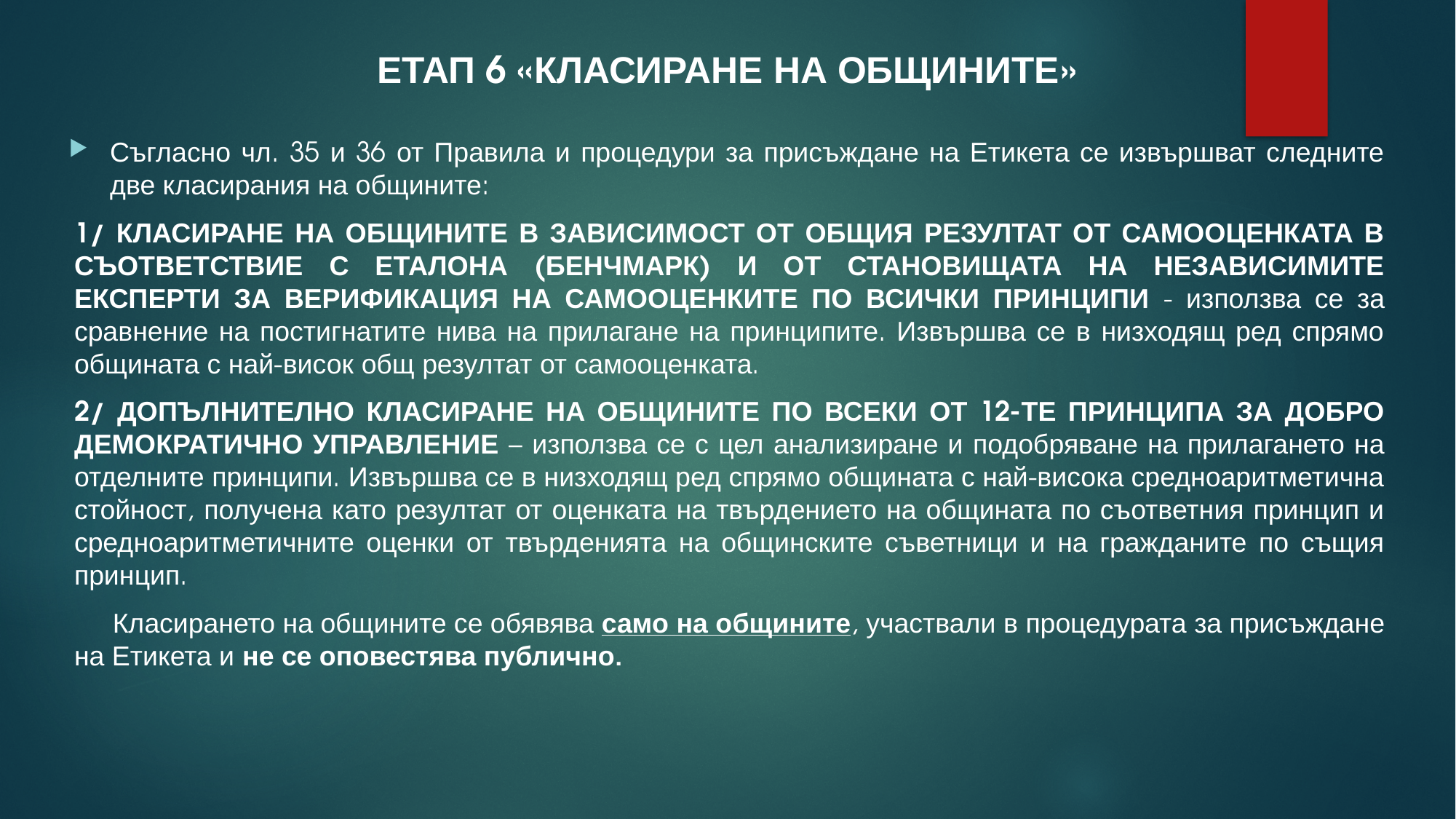

# ЕТАП 6 «КЛАСИРАНЕ НА ОБЩИНИТЕ»

Съгласно чл. 35 и 36 от Правила и процедури за присъждане на Етикета се извършват следните две класирания на общините:
1/ КЛАСИРАНЕ НА ОБЩИНИТЕ В ЗАВИСИМОСТ ОТ ОБЩИЯ РЕЗУЛТАТ ОТ САМООЦЕНКАТА В СЪОТВЕТСТВИЕ С ЕТАЛОНА (БЕНЧМАРК) И ОТ СТАНОВИЩАТА НА НЕЗАВИСИМИТЕ ЕКСПЕРТИ ЗА ВЕРИФИКАЦИЯ НА САМООЦЕНКИТЕ ПО ВСИЧКИ ПРИНЦИПИ - използва се за сравнение на постигнатите нива на прилагане на принципите. Извършва се в низходящ ред спрямо общината с най-висок общ резултат от самооценката.
2/ ДОПЪЛНИТЕЛНО КЛАСИРАНЕ НА ОБЩИНИТЕ ПО ВСЕКИ ОТ 12-ТЕ ПРИНЦИПА ЗА ДОБРО ДЕМОКРАТИЧНО УПРАВЛЕНИЕ – използва се с цел анализиране и подобряване на прилагането на отделните принципи. Извършва се в низходящ ред спрямо общината с най-висока средноаритметична стойност, получена като резултат от оценката на твърдението на общината по съответния принцип и средноаритметичните оценки от твърденията на общинските съветници и на гражданите по същия принцип.
     Класирането на общините се обявява само на общините, участвали в процедурата за присъждане на Етикета и не се оповестява публично.